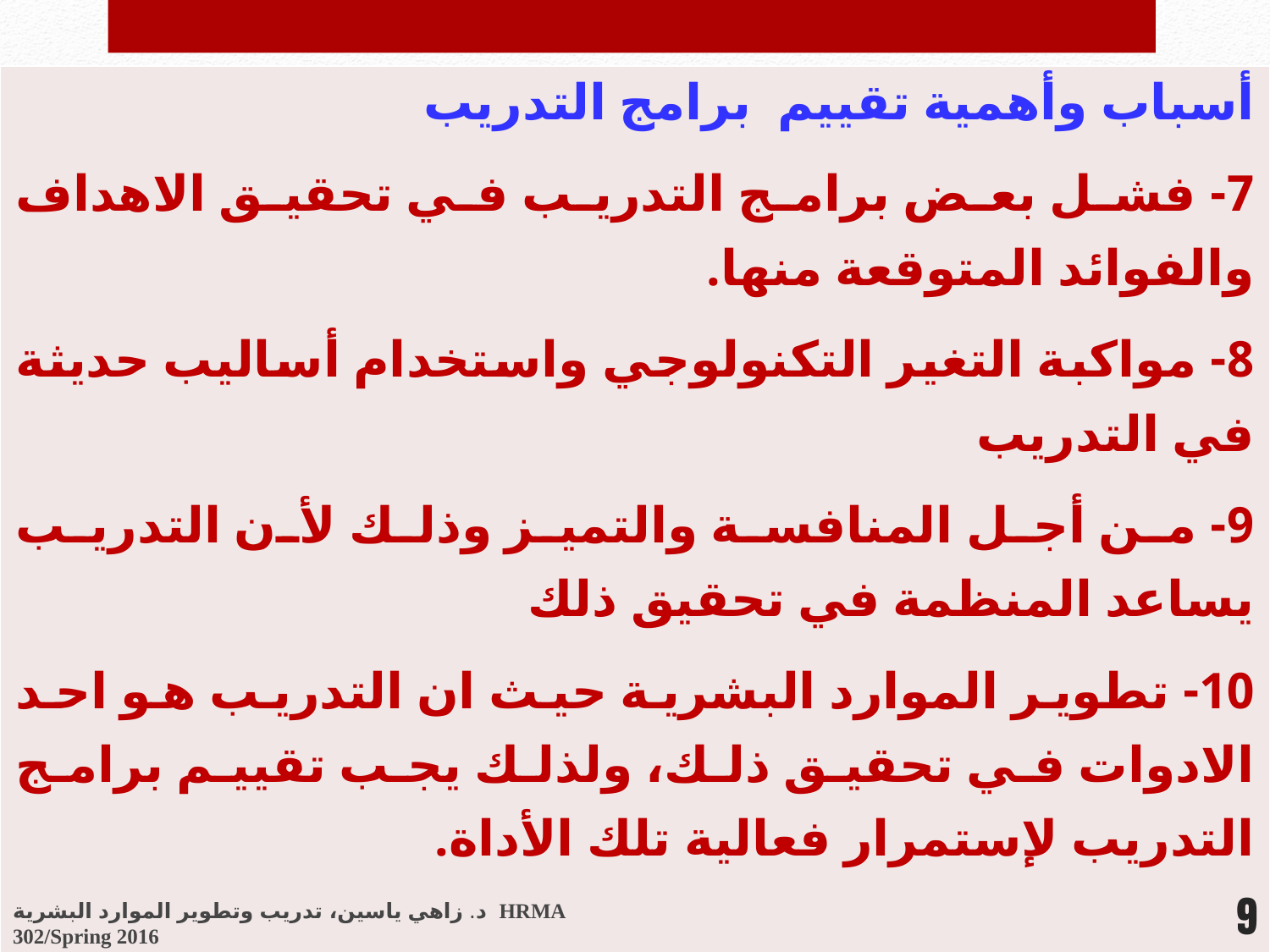

| أسباب وأهمية تقييم برامج التدريب 7- فشل بعض برامج التدريب في تحقيق الاهداف والفوائد المتوقعة منها. 8- مواكبة التغير التكنولوجي واستخدام أساليب حديثة في التدريب 9- من أجل المنافسة والتميز وذلك لأن التدريب يساعد المنظمة في تحقيق ذلك 10- تطوير الموارد البشرية حيث ان التدريب هو احد الادوات في تحقيق ذلك، ولذلك يجب تقييم برامج التدريب لإستمرار فعالية تلك الأداة. |
| --- |
د. زاهي ياسين، تدريب وتطوير الموارد البشرية  HRMA 302/Spring 2016
9